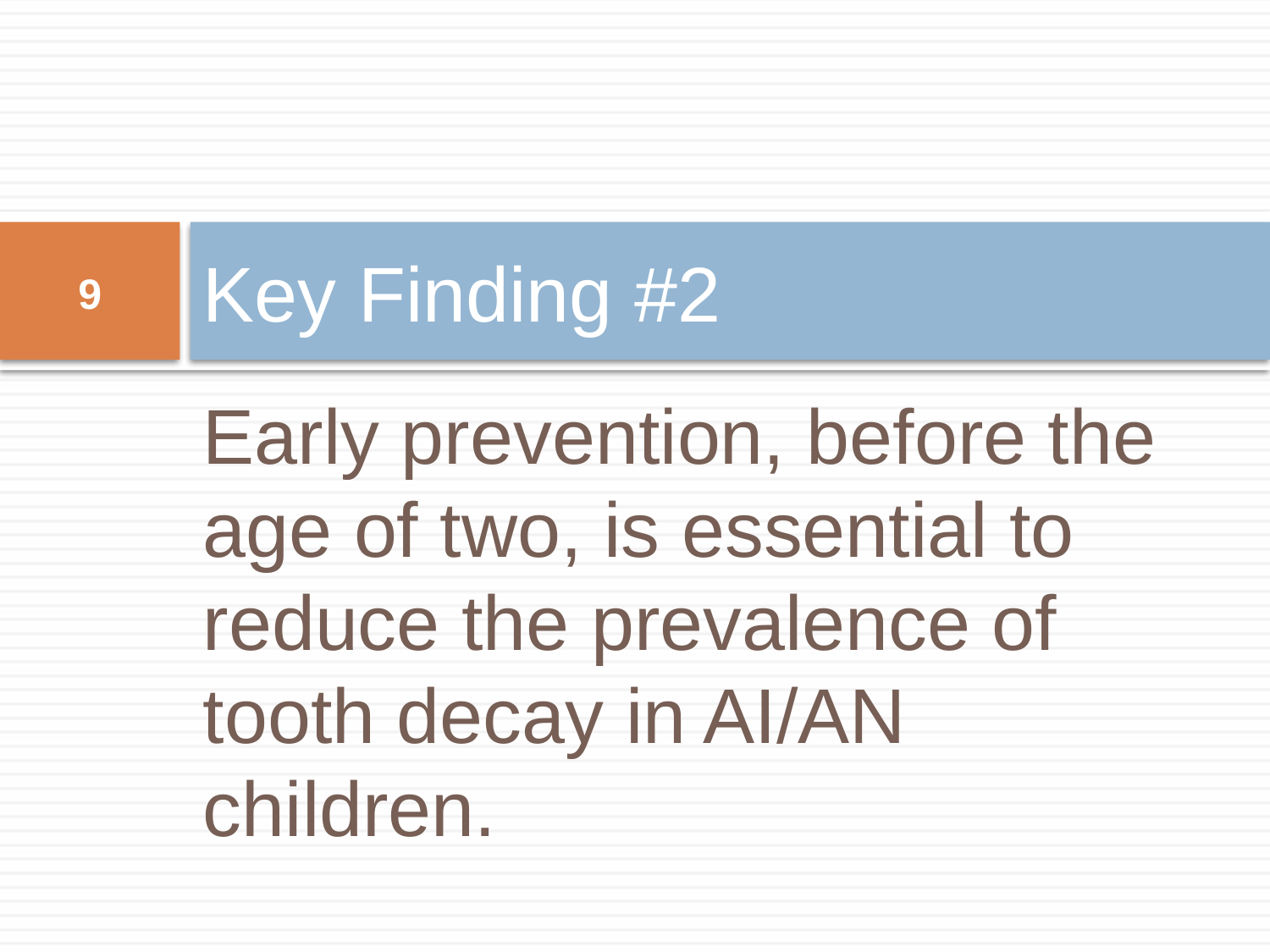

# Key Finding #2
9
Early prevention, before the age of two, is essential to reduce the prevalence of tooth decay in AI/AN children.